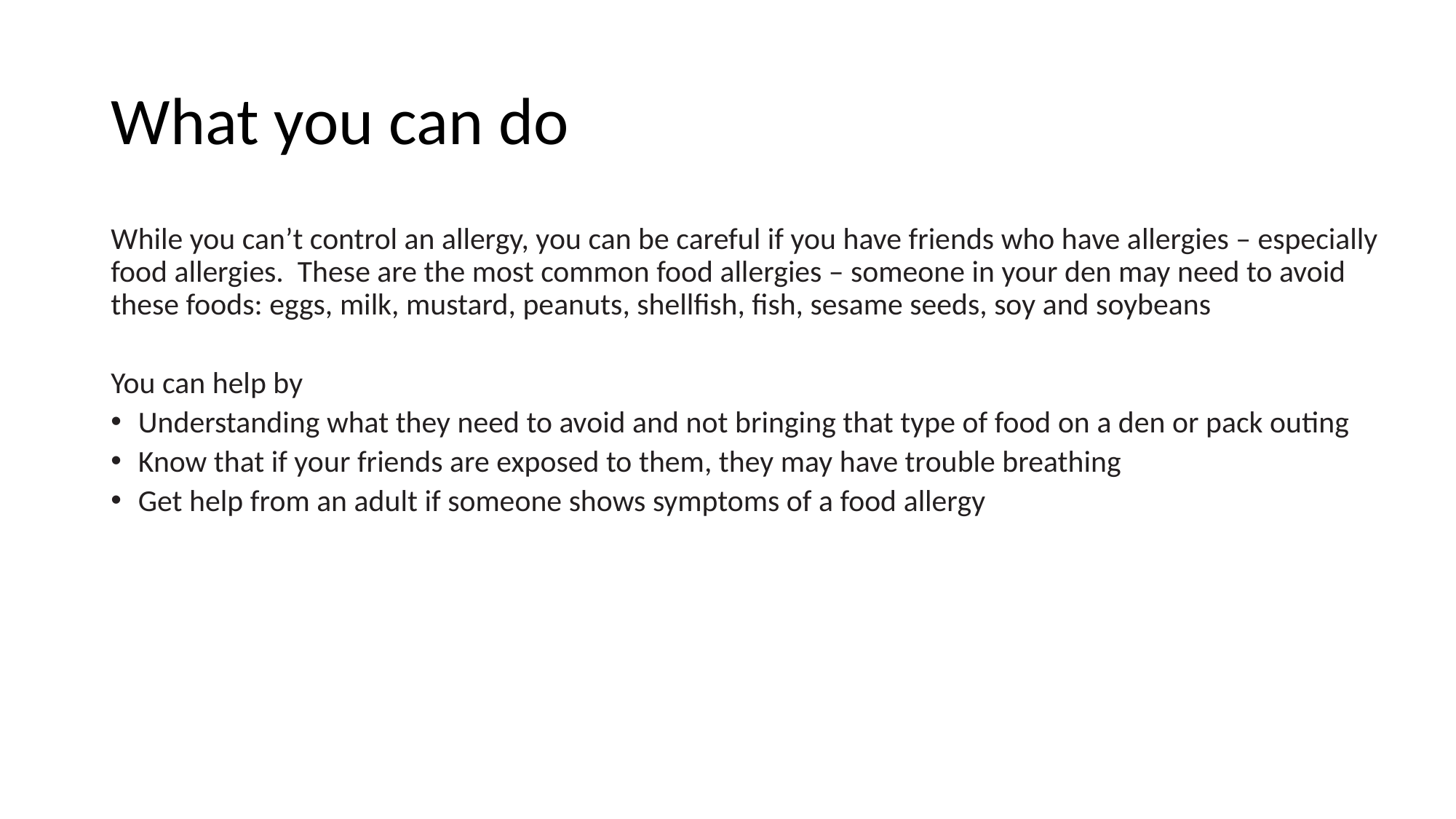

# What you can do
While you can’t control an allergy, you can be careful if you have friends who have allergies – especially food allergies.  These are the most common food allergies – someone in your den may need to avoid these foods: eggs, milk, mustard, peanuts, shellfish, fish, sesame seeds, soy and soybeans

You can help by
Understanding what they need to avoid and not bringing that type of food on a den or pack outing
Know that if your friends are exposed to them, they may have trouble breathing
Get help from an adult if someone shows symptoms of a food allergy